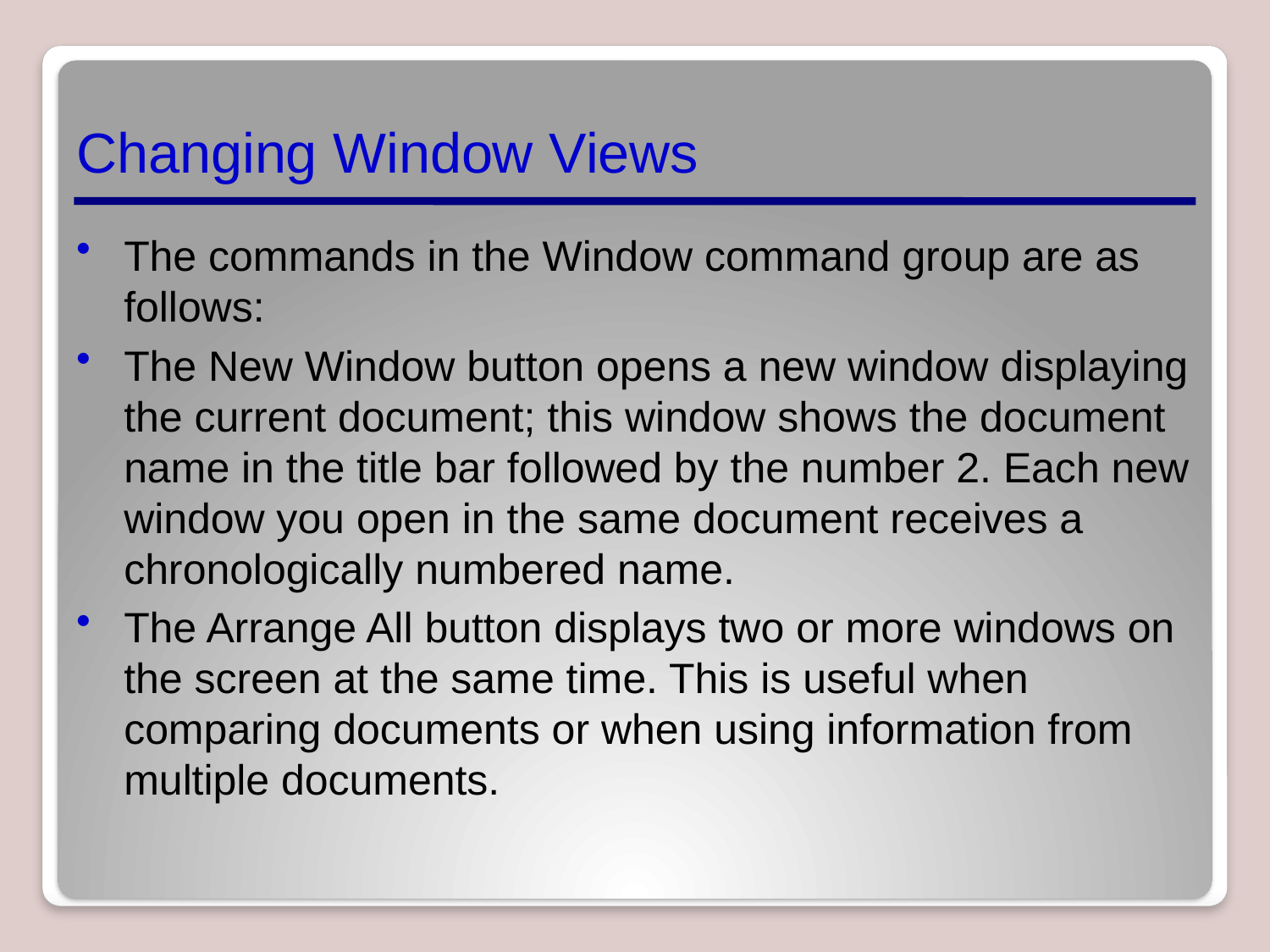

# Changing Window Views
The commands in the Window command group are as follows:
The New Window button opens a new window displaying the current document; this window shows the document name in the title bar followed by the number 2. Each new window you open in the same document receives a chronologically numbered name.
The Arrange All button displays two or more windows on the screen at the same time. This is useful when comparing documents or when using information from multiple documents.